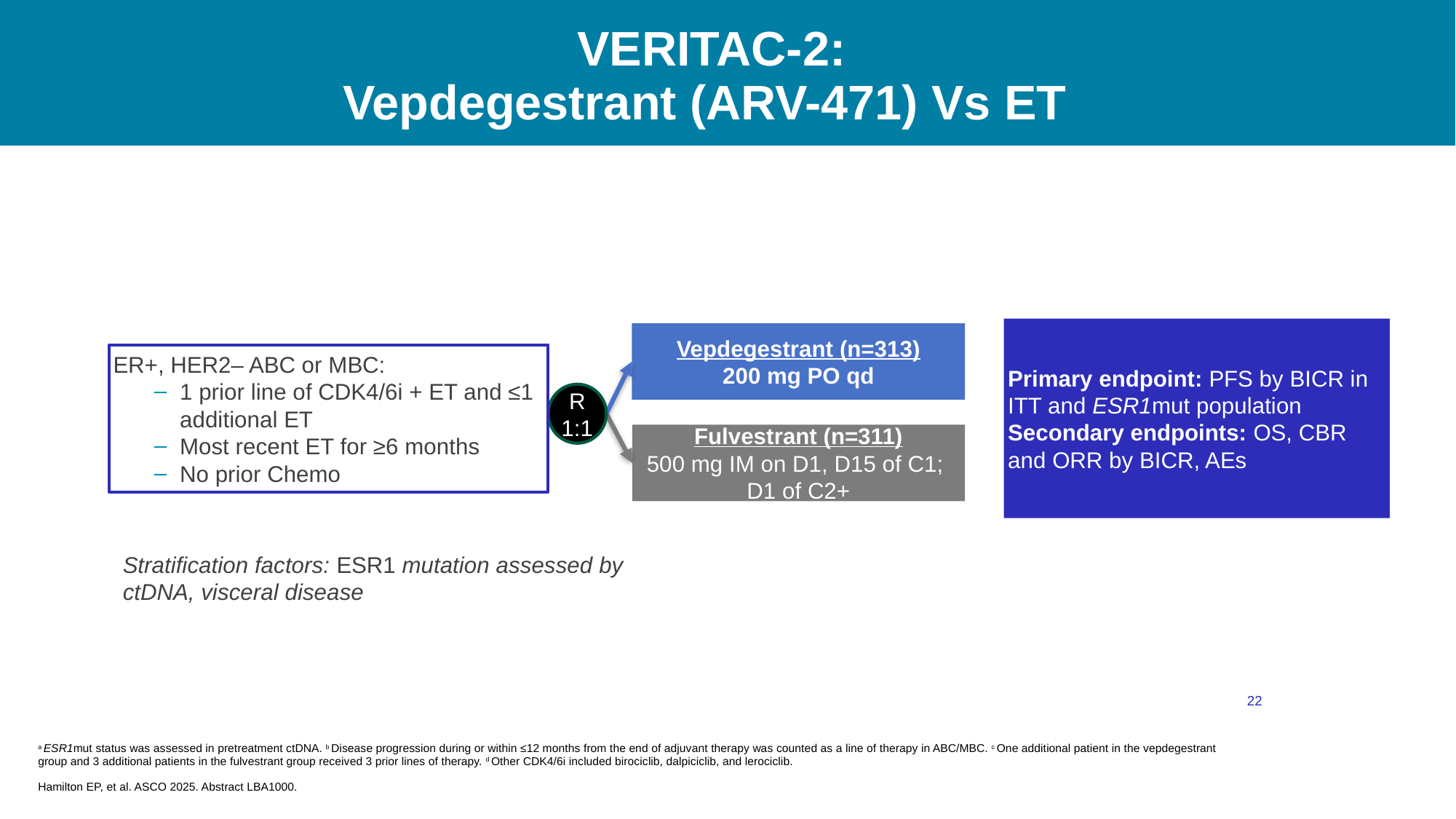

# VERITAC-2: Vepdegestrant (ARV-471) Vs ET
Primary endpoint: PFS by BICR in ITT and ESR1mut population
Secondary endpoints: OS, CBR and ORR by BICR, AEs
Vepdegestrant (n=313)
200 mg PO qd
R
1:1
Fulvestrant (n=311)
500 mg IM on D1, D15 of C1;
D1 of C2+
ER+, HER2– ABC or MBC:
1 prior line of CDK4/6i + ET and ≤1 additional ET
Most recent ET for ≥6 months
No prior Chemo
Stratification factors: ESR1 mutation assessed by ctDNA, visceral disease
22
a ESR1mut status was assessed in pretreatment ctDNA. b Disease progression during or within ≤12 months from the end of adjuvant therapy was counted as a line of therapy in ABC/MBC. c One additional patient in the vepdegestrant group and 3 additional patients in the fulvestrant group received 3 prior lines of therapy. d Other CDK4/6i included birociclib, dalpiciclib, and lerociclib.

Hamilton EP, et al. ASCO 2025. Abstract LBA1000.